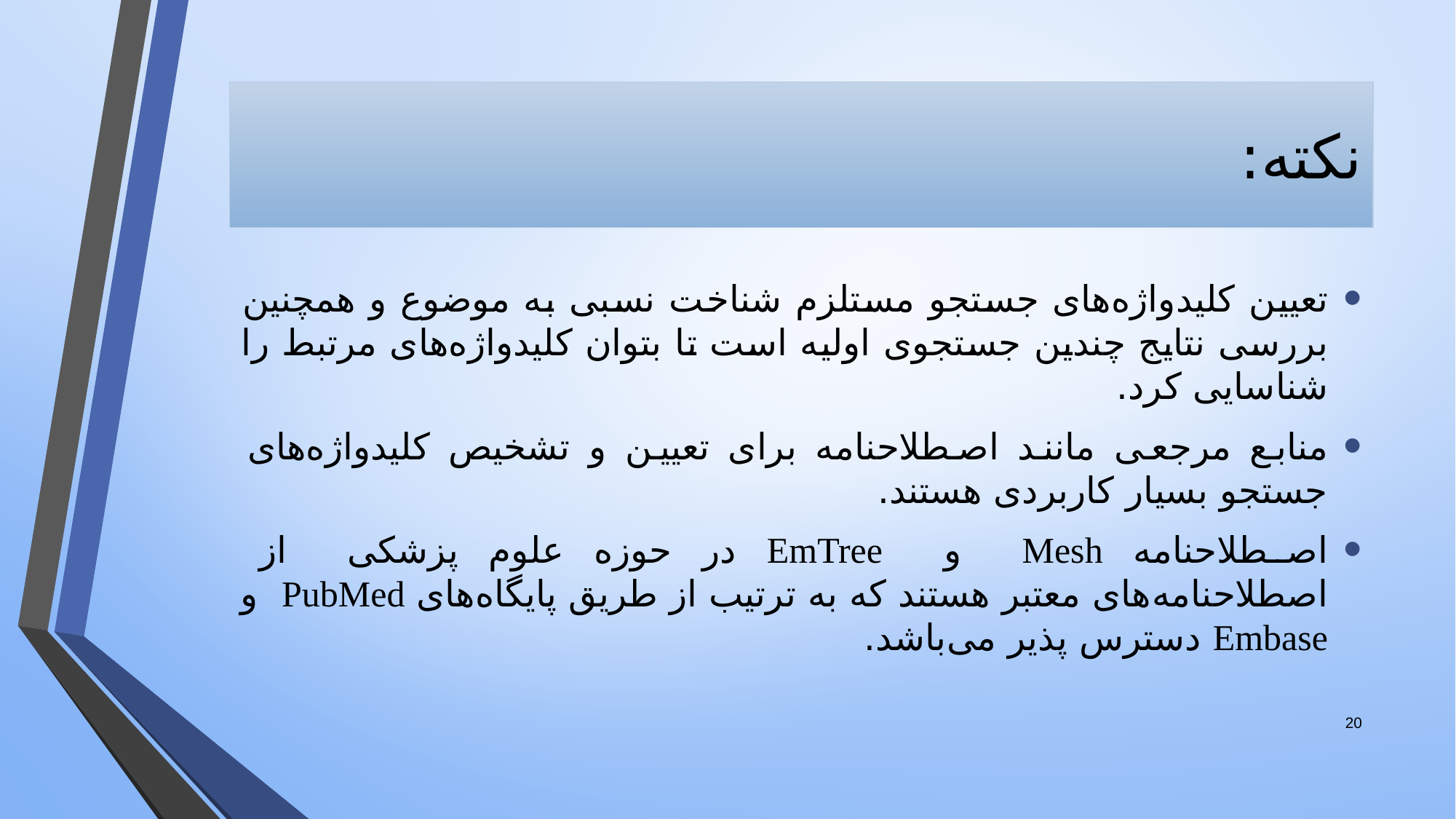

# نکته:
تعیین کلیدواژه‌های جستجو مستلزم شناخت نسبی به موضوع و همچنین بررسی نتایج چندین جستجوی اولیه است تا بتوان کلیدواژه‌های مرتبط را شناسایی کرد.
منابع مرجعی مانند اصطلاحنامه برای تعیین و تشخیص کلیدواژه‌های جستجو بسیار کاربردی هستند.
اصطلاحنامه Mesh  و  EmTree در حوزه علوم پزشکی  از اصطلاحنامه‌های معتبر هستند که به ترتیب از طریق پایگاه‌های PubMed  و Embase دسترس پذیر می‌باشد.
20